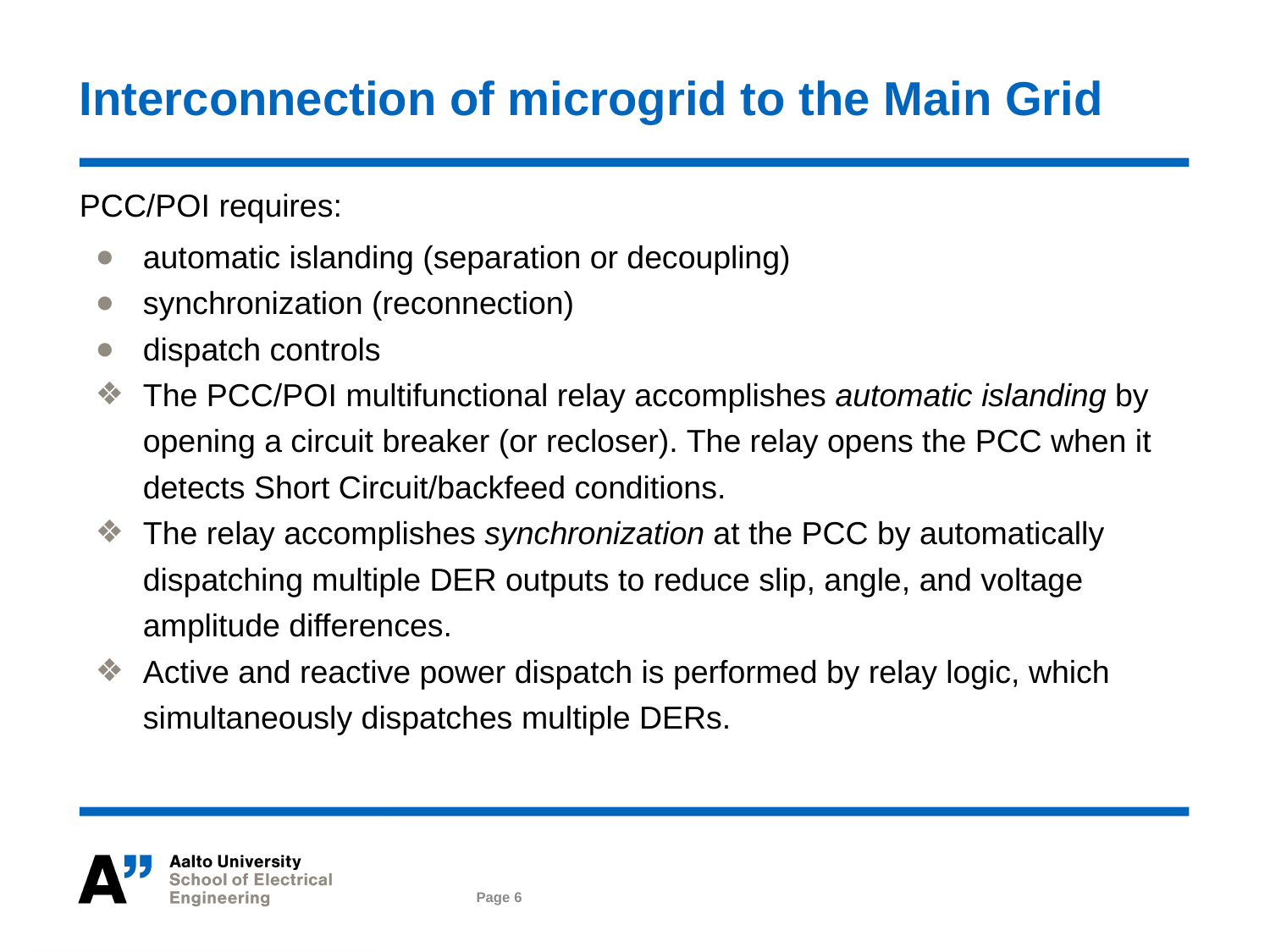

# Interconnection of microgrid to the Main Grid

PCC/POI requires:
automatic islanding (separation or decoupling)
synchronization (reconnection)
dispatch controls
The PCC/POI multifunctional relay accomplishes automatic islanding by opening a circuit breaker (or recloser). The relay opens the PCC when it detects Short Circuit/backfeed conditions.
The relay accomplishes synchronization at the PCC by automatically dispatching multiple DER outputs to reduce slip, angle, and voltage amplitude differences.
Active and reactive power dispatch is performed by relay logic, which simultaneously dispatches multiple DERs.

Page 6